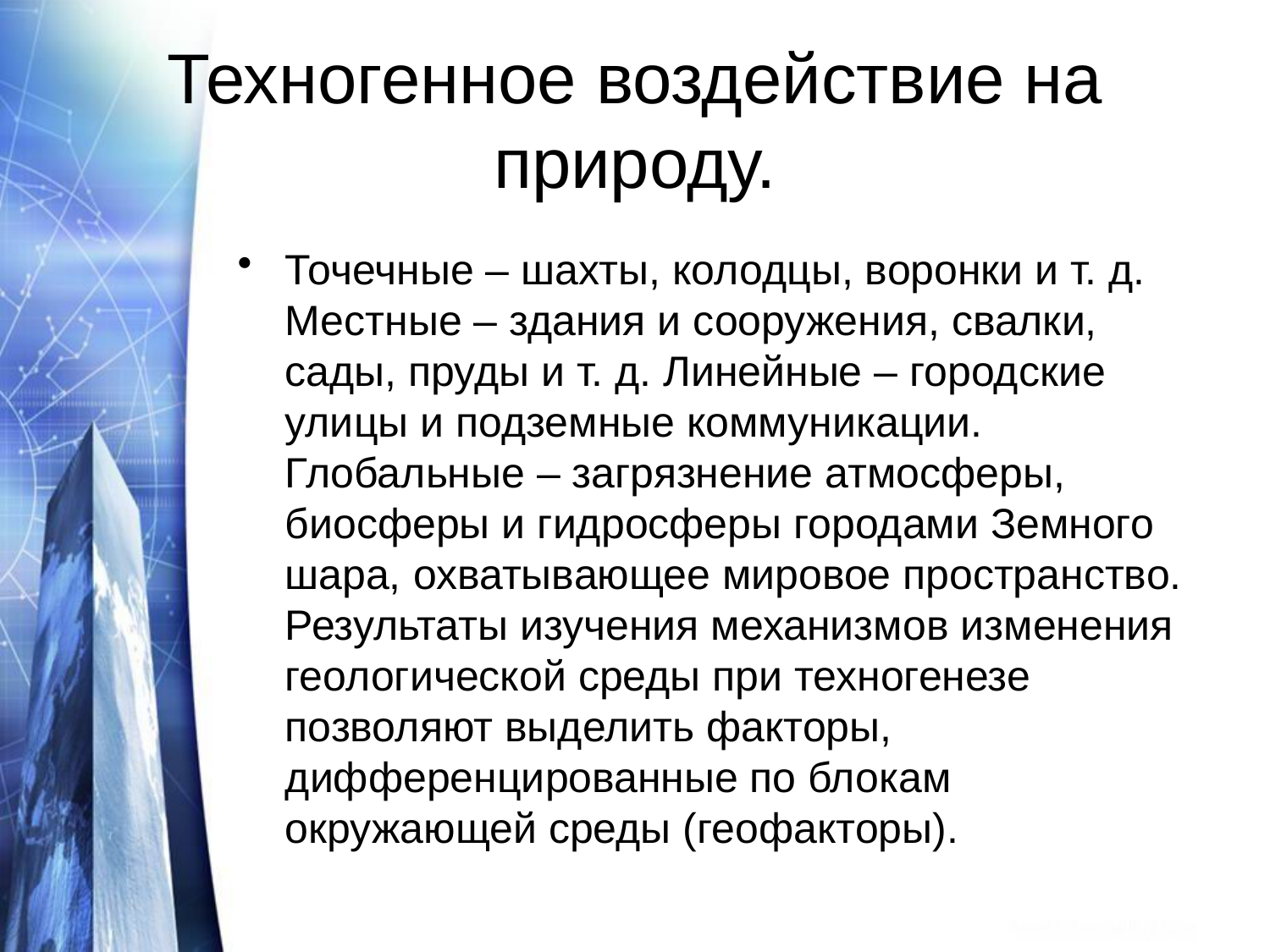

# Техногенное воздействие на природу.
Точечные – шахты, колодцы, воронки и т. д. Местные – здания и сооружения, свалки, сады, пруды и т. д. Линейные – городские улицы и подземные коммуникации. Глобальные – загрязнение атмосферы, биосферы и гидросферы городами Земного шара, охватывающее мировое пространство. Результаты изучения механизмов изменения геологической среды при техногенезе позволяют выделить факторы, дифференцированные по блокам окружающей среды (геофакторы).